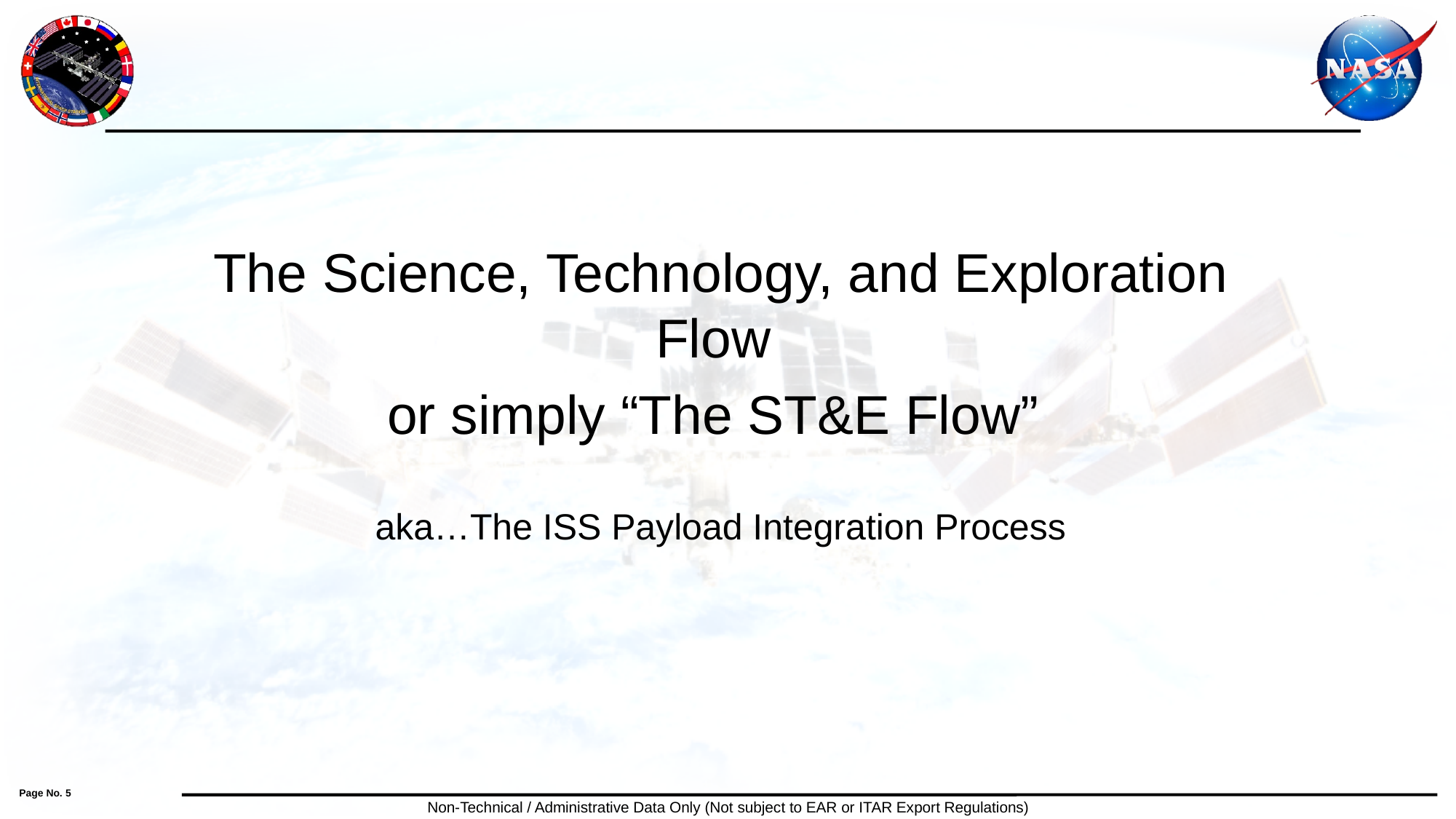

The Science, Technology, and Exploration Flow
or simply “The ST&E Flow”

aka…The ISS Payload Integration Process